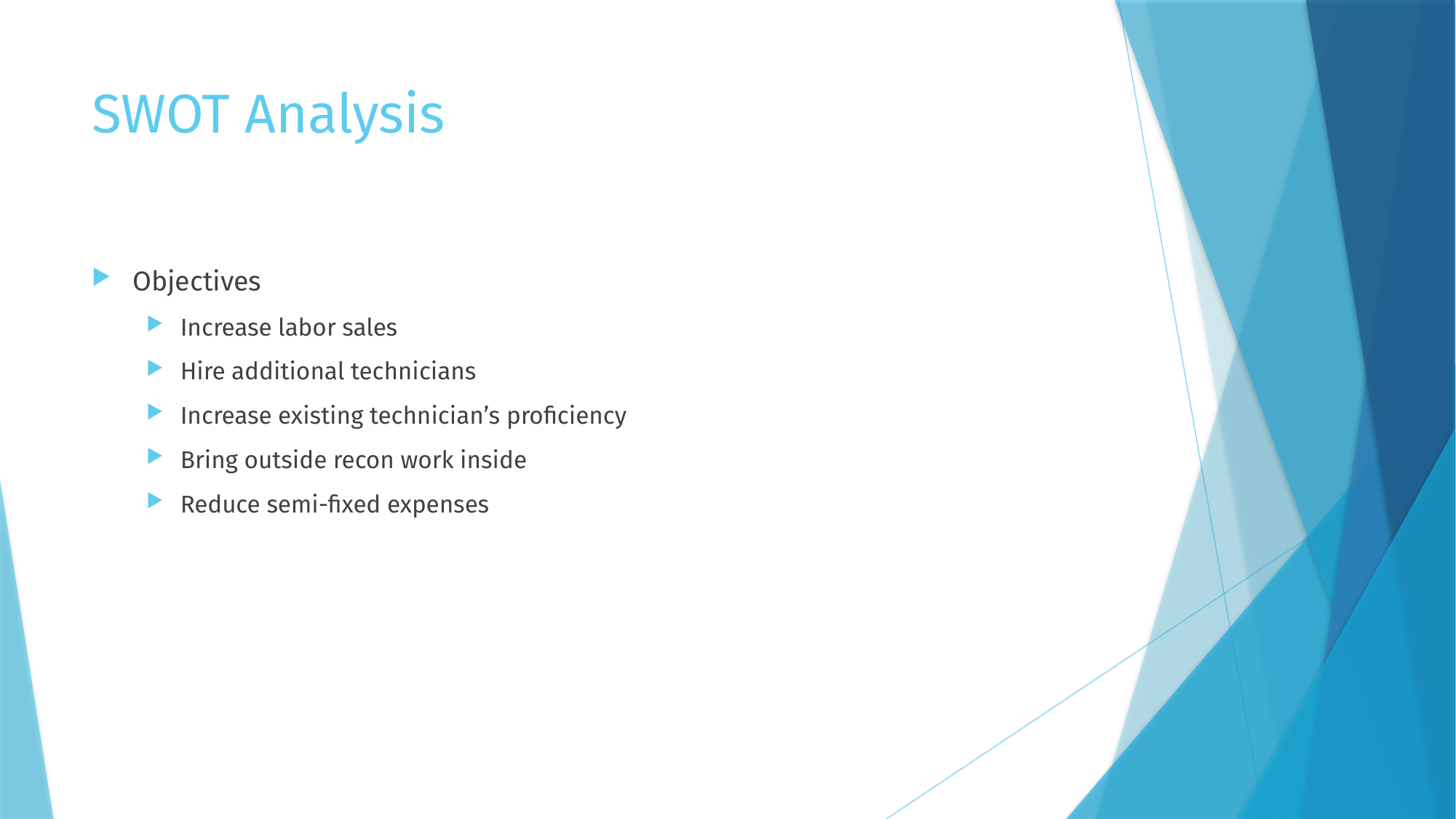

# SWOT Analysis
Objectives
Increase labor sales
Hire additional technicians
Increase existing technician’s proficiency
Bring outside recon work inside
Reduce semi-fixed expenses